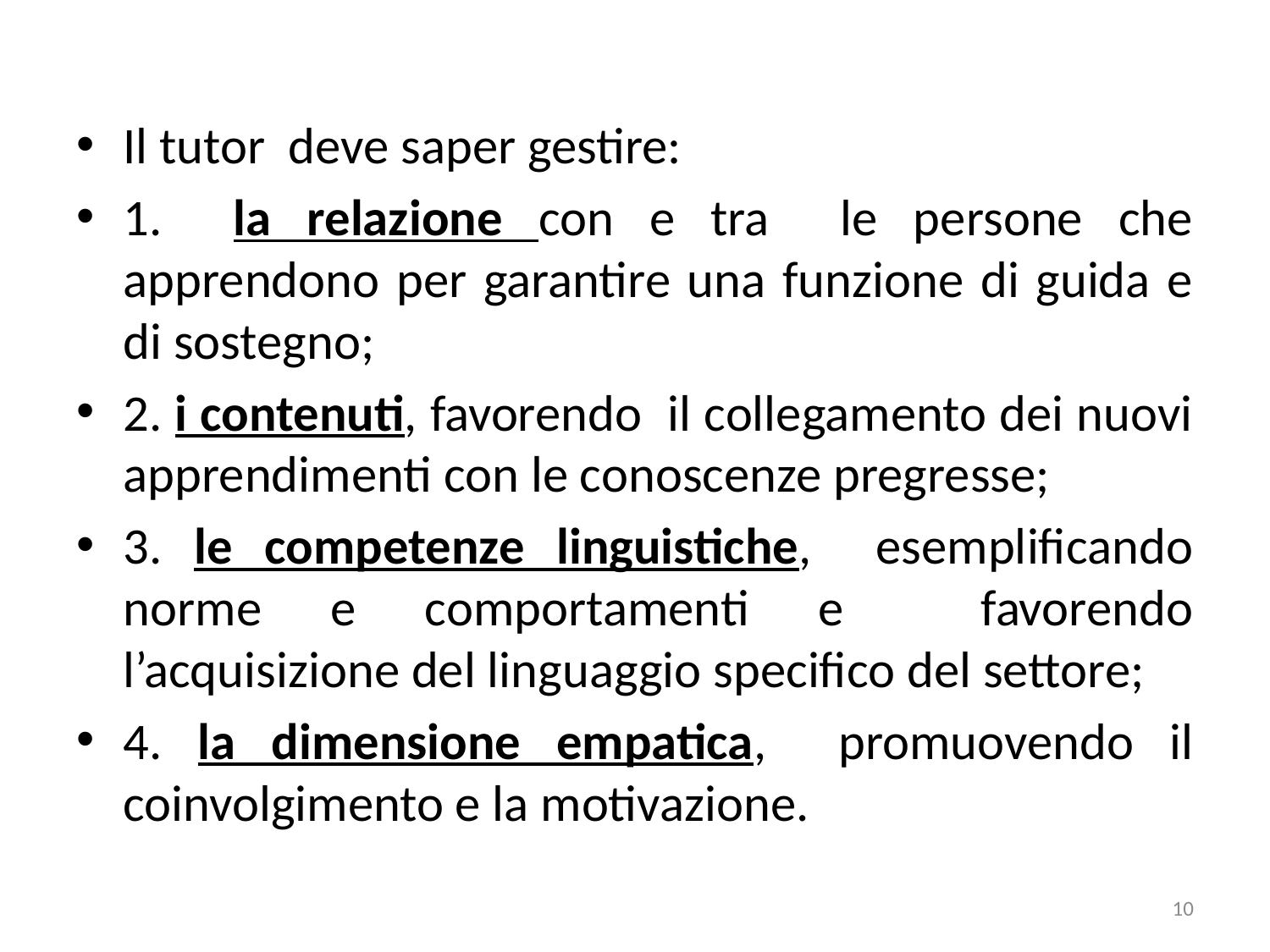

Il tutor  deve saper gestire:
1.  la relazione con e tra  le persone che apprendono per garantire una funzione di guida e di sostegno;
2. i contenuti, favorendo  il collegamento dei nuovi apprendimenti con le conoscenze pregresse;
3. le competenze linguistiche,  esemplificando norme e comportamenti e  favorendo l’acquisizione del linguaggio specifico del settore;
4. la dimensione empatica,  promuovendo il coinvolgimento e la motivazione.

10